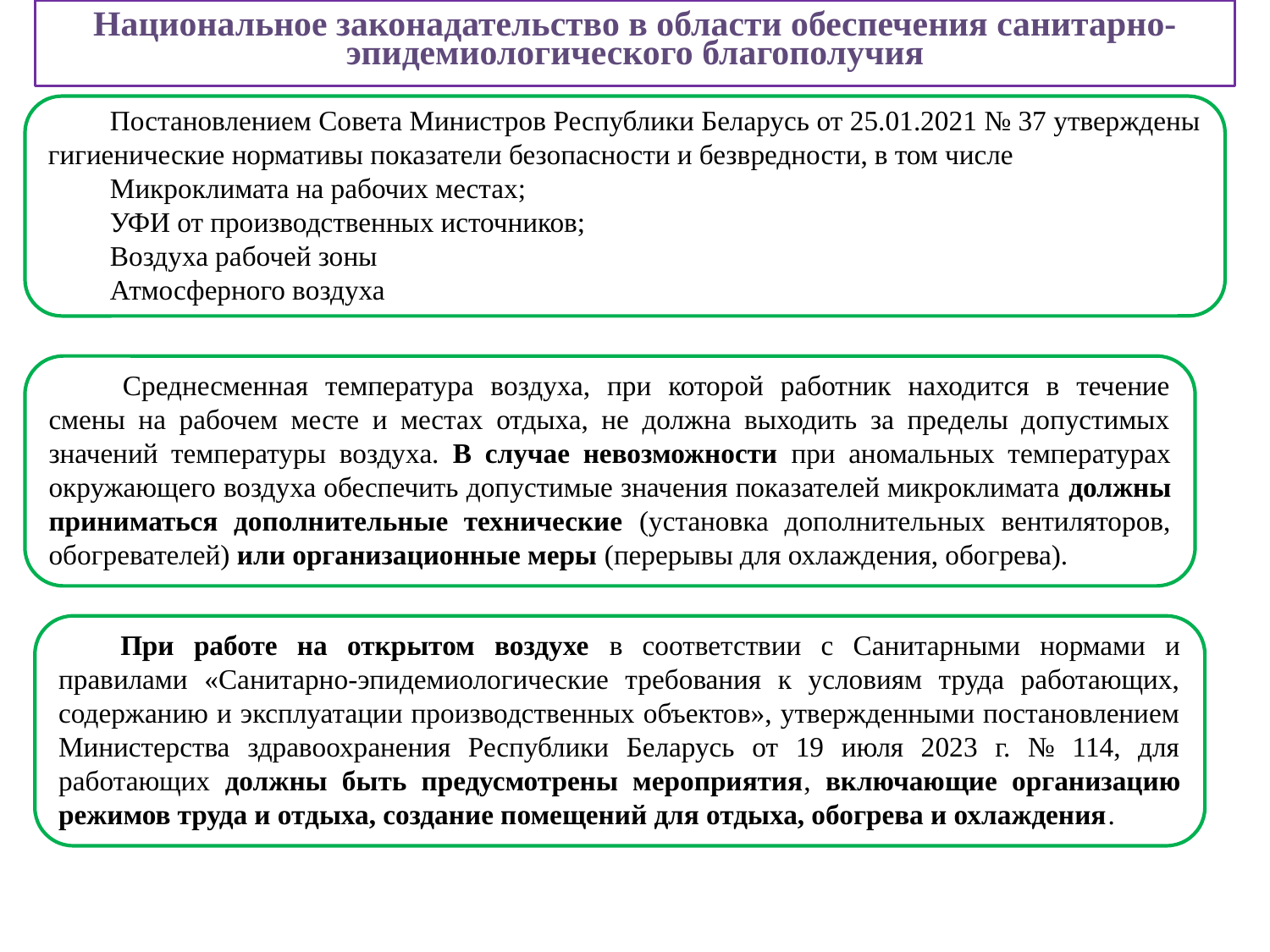

Национальное законадательство в области обеспечения санитарно-эпидемиологического благополучия

Постановлением Совета Министров Республики Беларусь от 25.01.2021 № 37 утверждены гигиенические нормативы показатели безопасности и безвредности, в том числе
Микроклимата на рабочих местах;
УФИ от производственных источников;
Воздуха рабочей зоны
Атмосферного воздуха

Среднесменная температура воздуха, при которой работник находится в течение смены на рабочем месте и местах отдыха, не должна выходить за пределы допустимых значений температуры воздуха. В случае невозможности при аномальных температурах окружающего воздуха обеспечить допустимые значения показателей микроклимата должны приниматься дополнительные технические (установка дополнительных вентиляторов, обогревателей) или организационные меры (перерывы для охлаждения, обогрева).

При работе на открытом воздухе в соответствии с Санитарными нормами и правилами «Санитарно-эпидемиологические требования к условиям труда работающих, содержанию и эксплуатации производственных объектов», утвержденными постановлением Министерства здравоохранения Республики Беларусь от 19 июля 2023 г. № 114, для работающих должны быть предусмотрены мероприятия, включающие организацию режимов труда и отдыха, создание помещений для отдыха, обогрева и охлаждения.